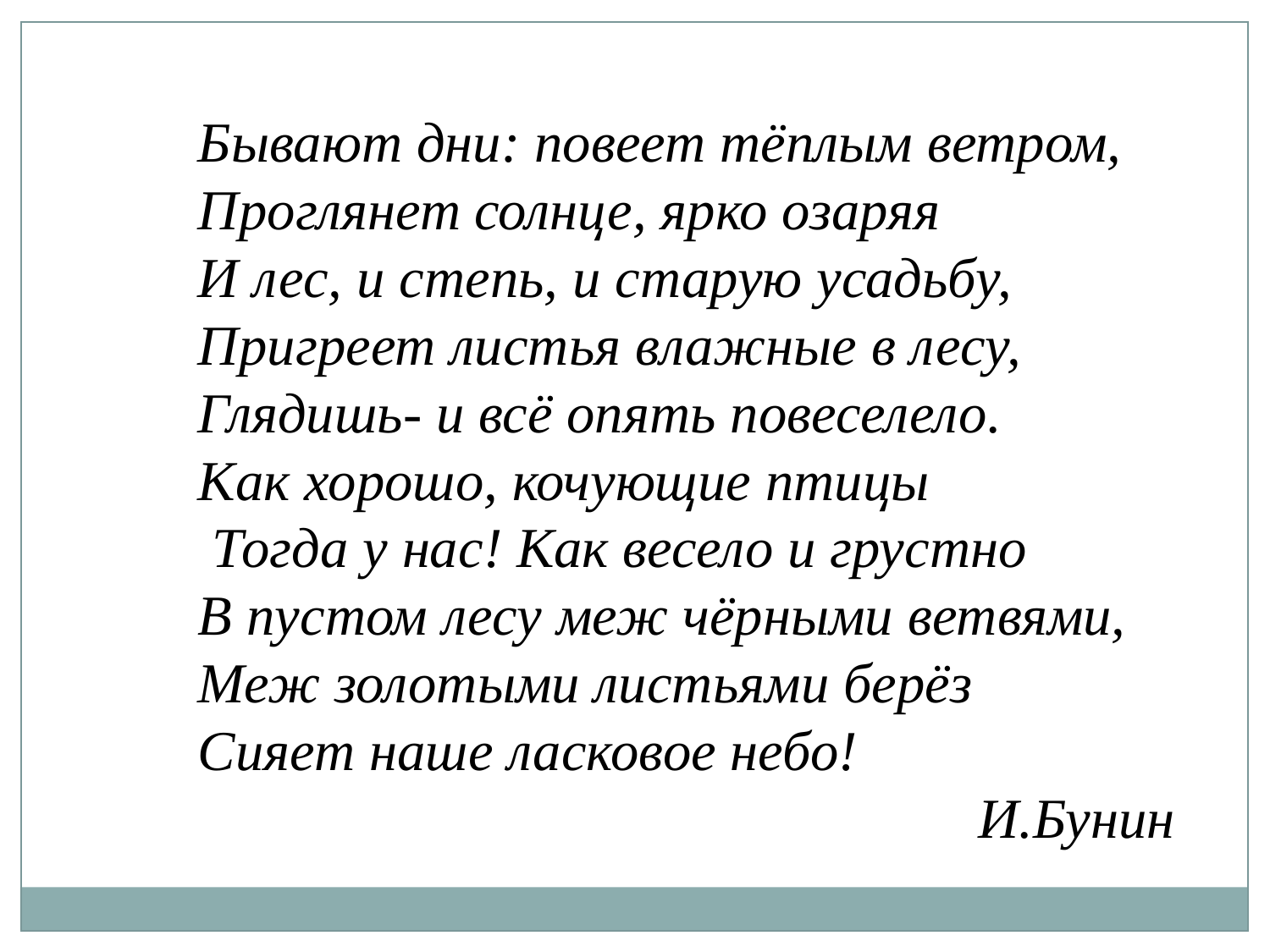

Бывают дни: повеет тёплым ветром,
Проглянет солнце, ярко озаряя
И лес, и степь, и старую усадьбу,
Пригреет листья влажные в лесу,
Глядишь- и всё опять повеселело.
Как хорошо, кочующие птицы
 Тогда у нас! Как весело и грустно
В пустом лесу меж чёрными ветвями,
Меж золотыми листьями берёз
Сияет наше ласковое небо!
                                                       И.Бунин